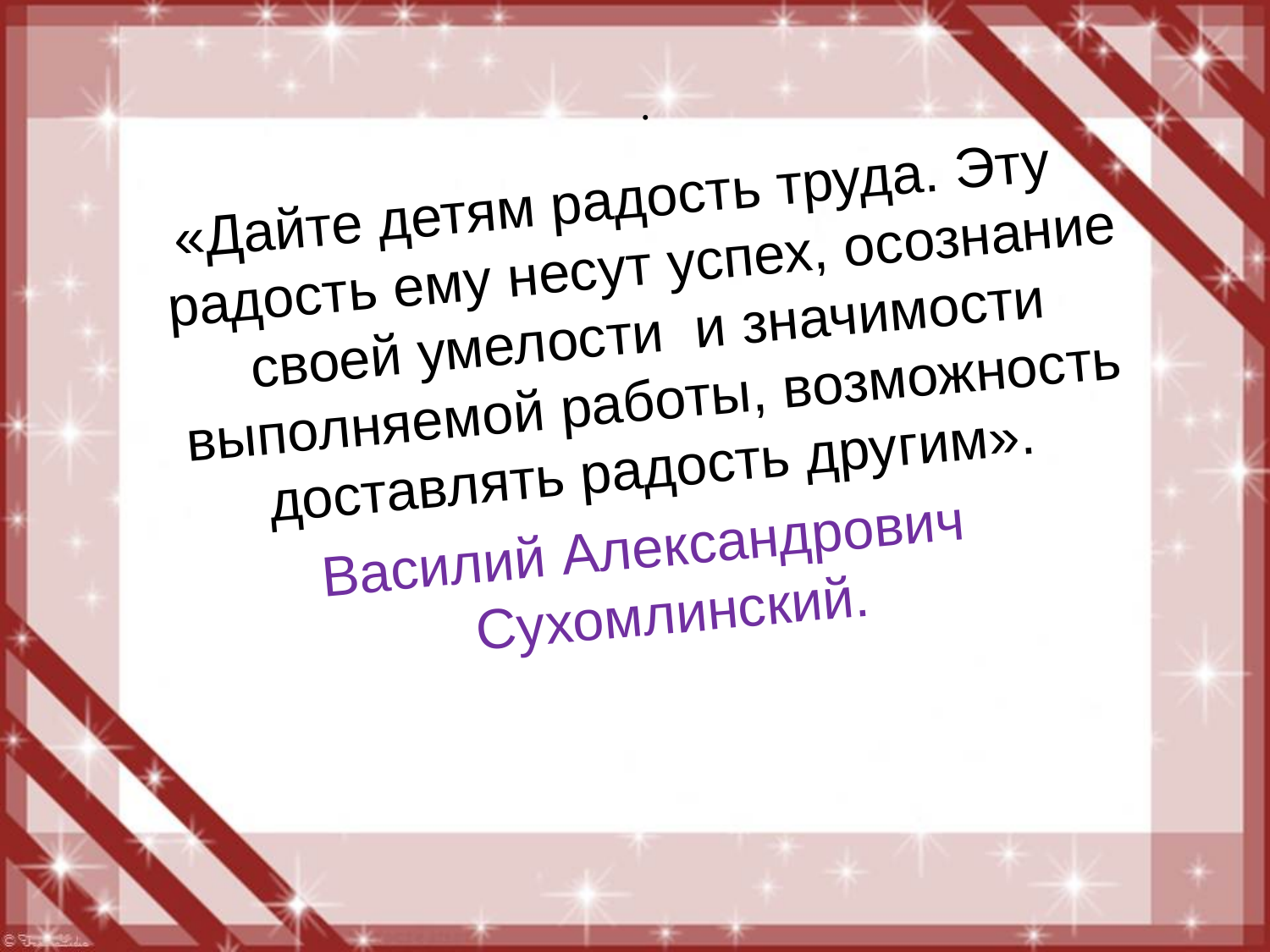

# .
«Дайте детям радость труда. Эту радость ему несут успех, осознание своей умелости  и значимости выполняемой работы, возможность доставлять радость другим».
Василий Александрович Сухомлинский.